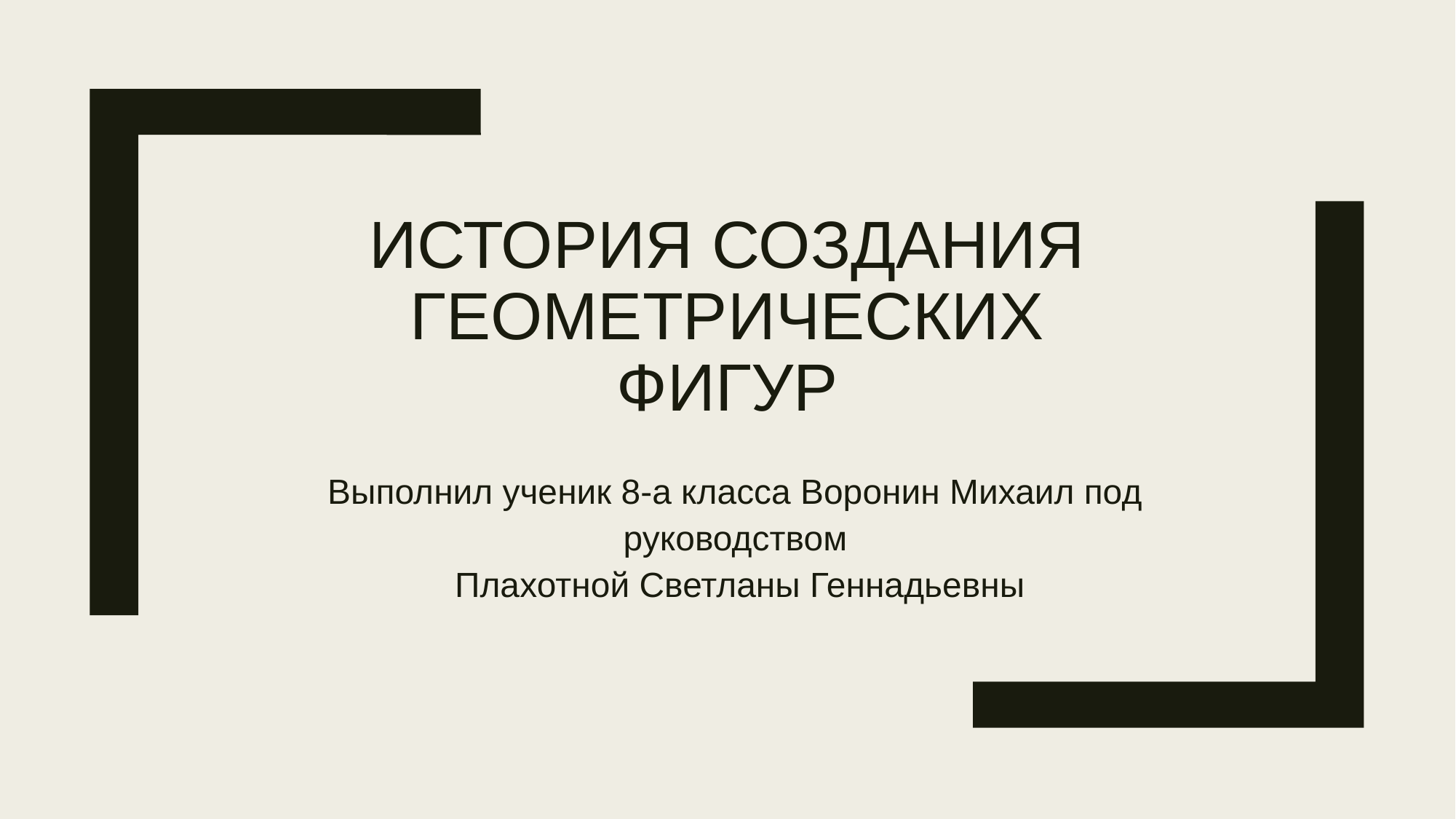

# ИСТОРИЯ СОЗДАНИЯ ГЕОМЕТРИЧЕСКИХ ФИГУР
Выполнил ученик 8-а класса Воронин Михаил под руководством
 Плахотной Светланы Геннадьевны